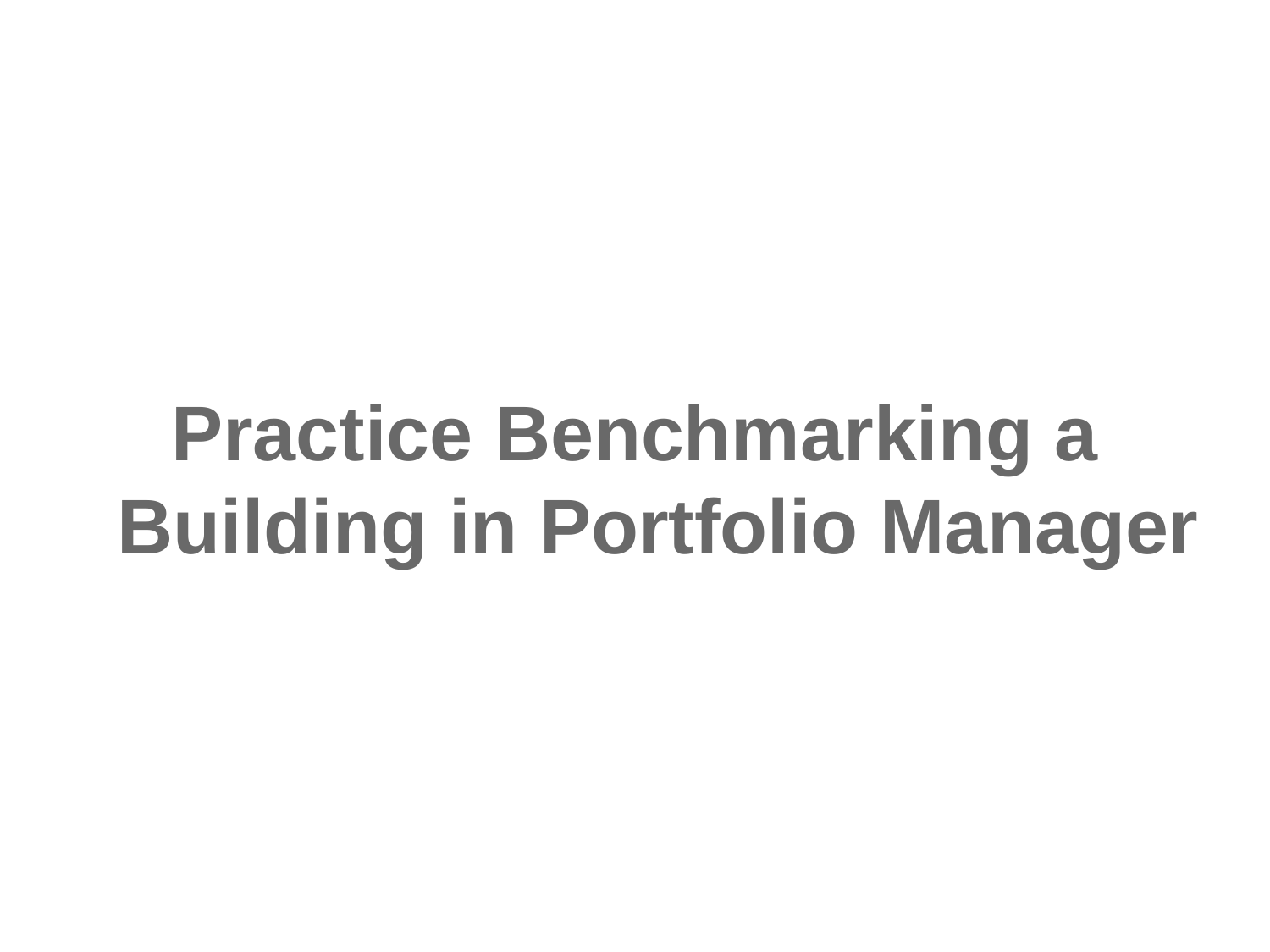

Practice Benchmarking a Building in Portfolio Manager